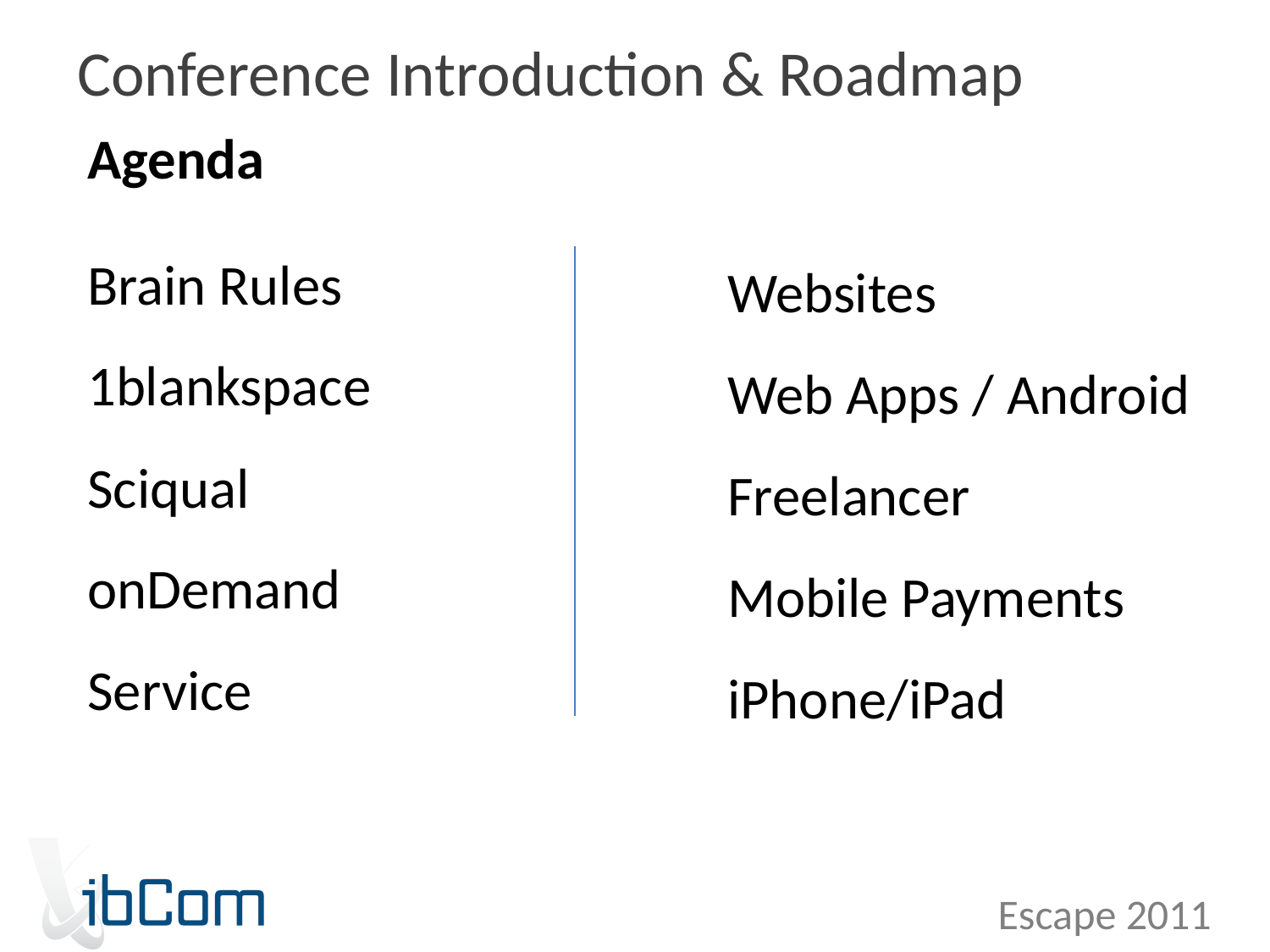

Agenda
# Brain Rules 1blankspace Sciqual onDemand Service
Websites
Web Apps / Android
Freelancer
Mobile Payments
iPhone/iPad